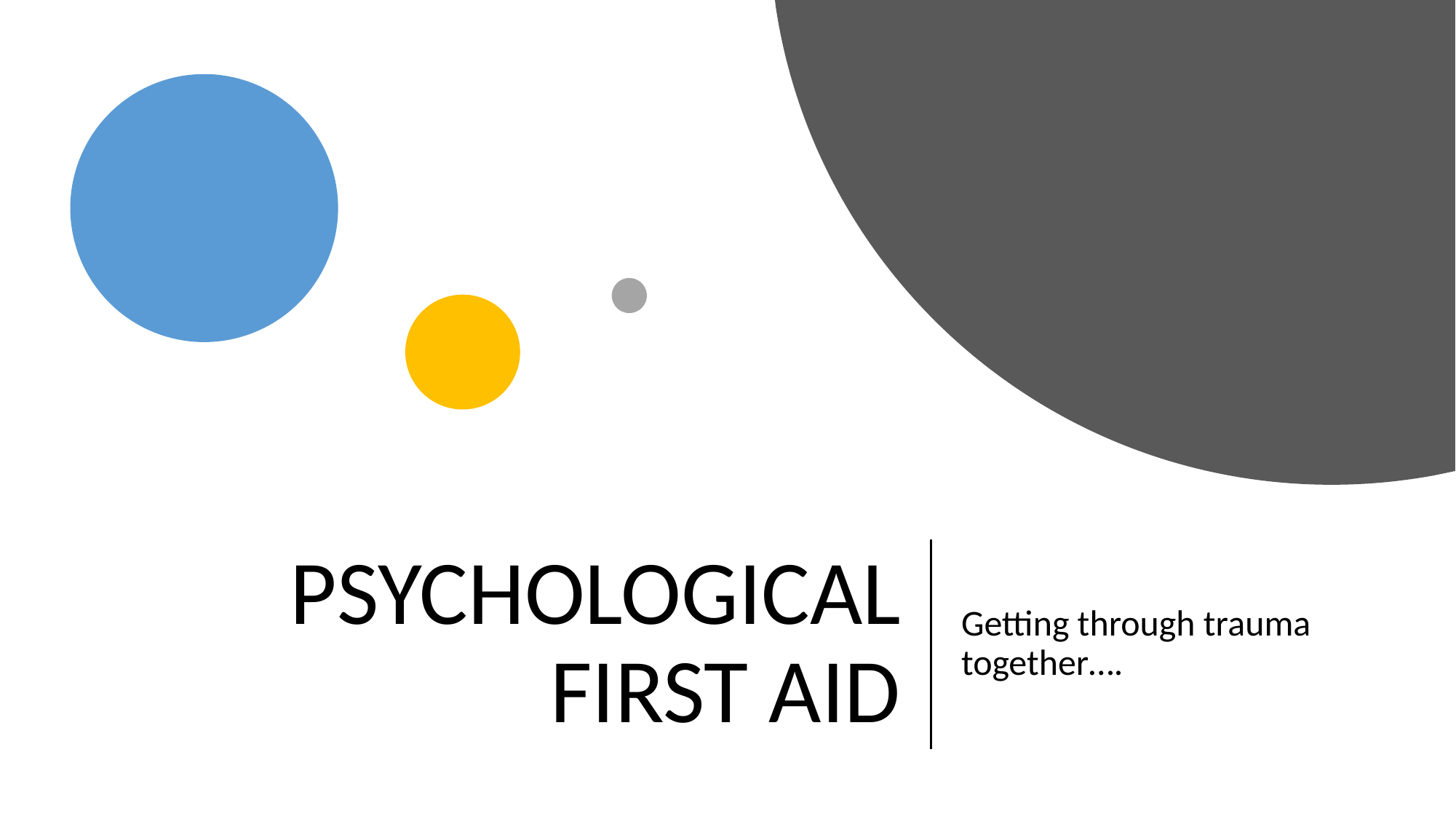

# PSYCHOLOGICAL FIRST AID
Getting through trauma together….